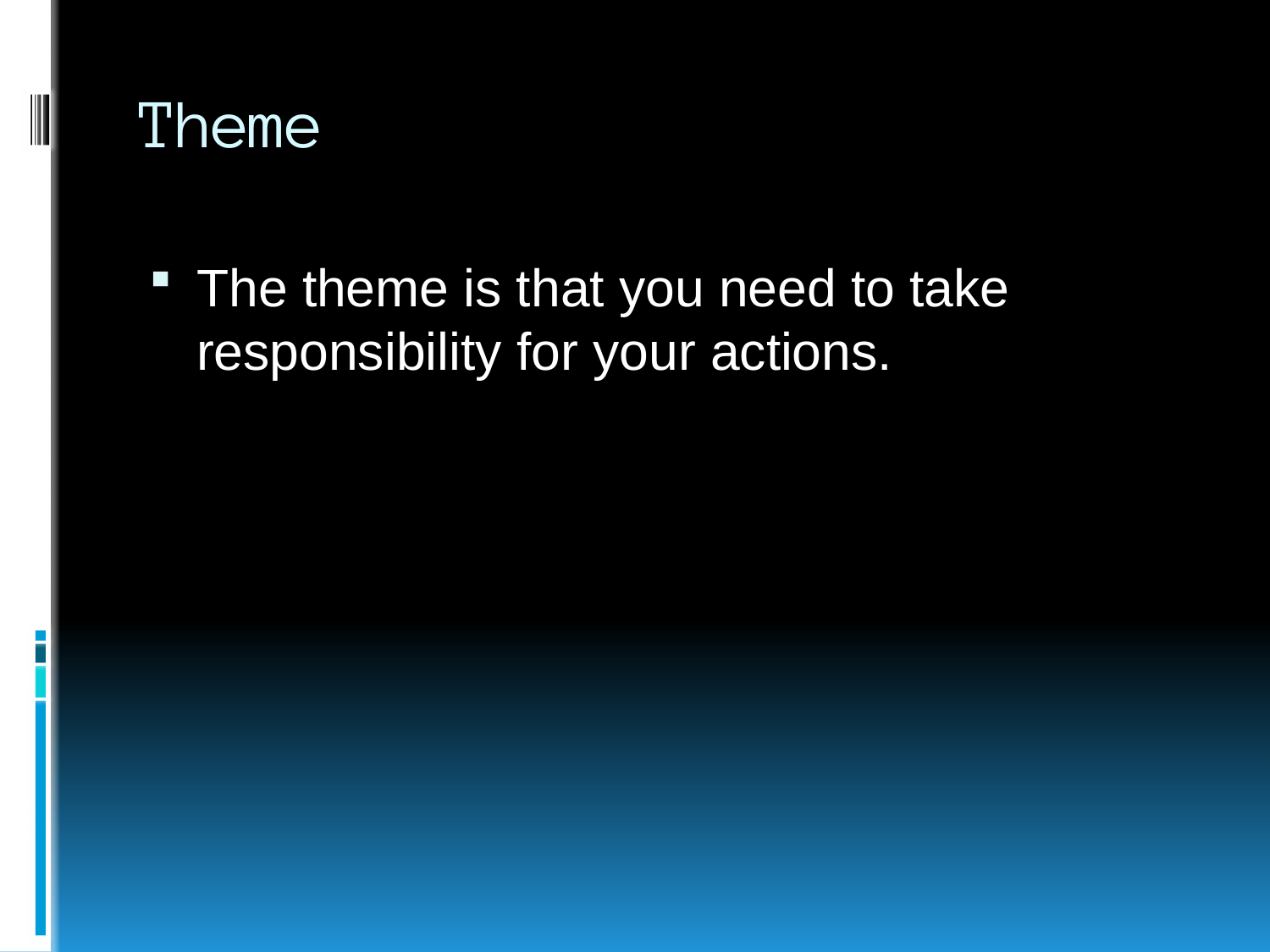

# Theme
The theme is that you need to take responsibility for your actions.